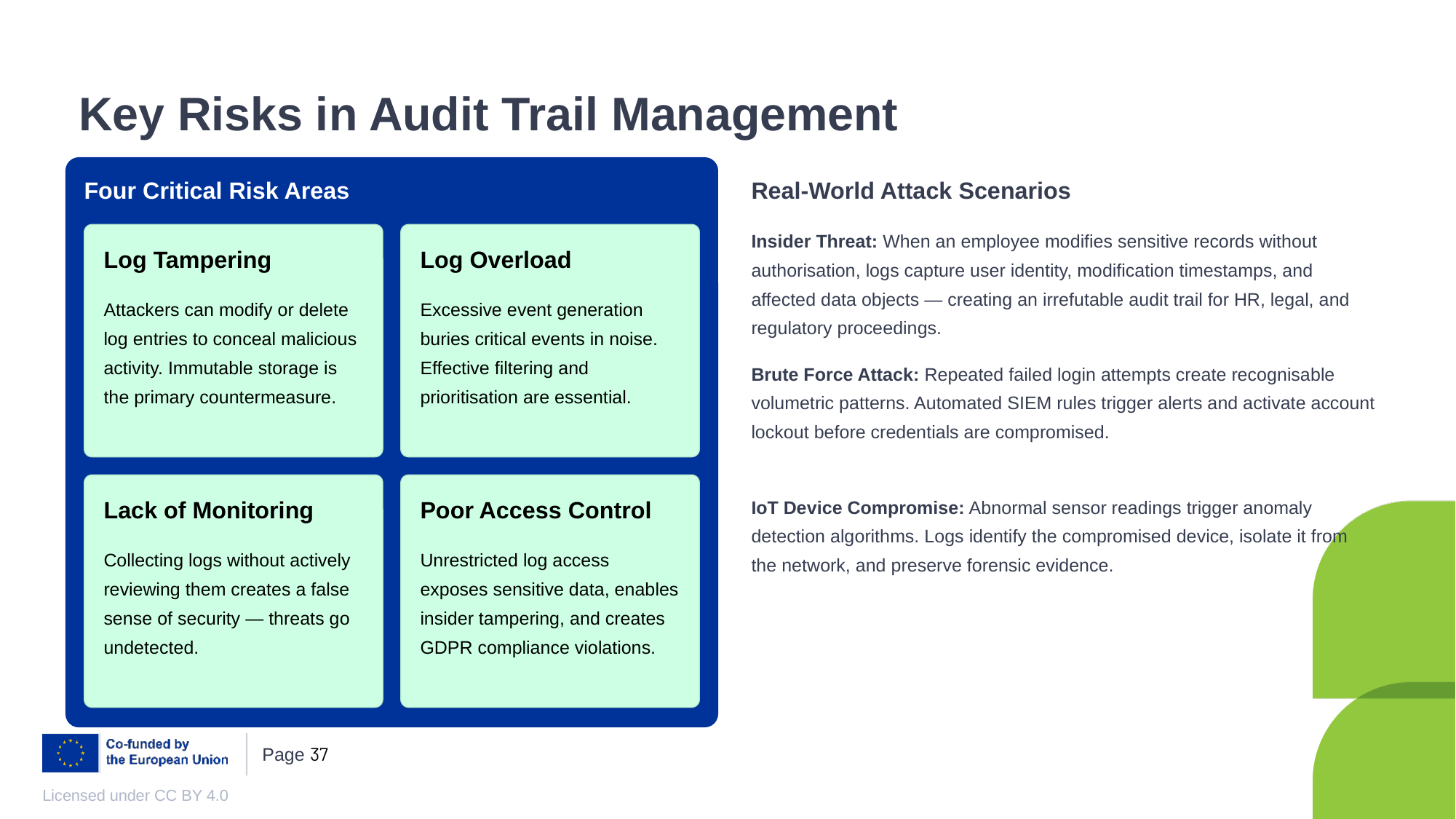

Key Risks in Audit Trail Management

Four Critical Risk Areas
Real-World Attack Scenarios
Insider Threat: When an employee modifies sensitive records without authorisation, logs capture user identity, modification timestamps, and affected data objects — creating an irrefutable audit trail for HR, legal, and regulatory proceedings.

Log Tampering
Log Overload
Attackers can modify or delete log entries to conceal malicious activity. Immutable storage is the primary countermeasure.
Excessive event generation buries critical events in noise. Effective filtering and prioritisation are essential.
Brute Force Attack: Repeated failed login attempts create recognisable volumetric patterns. Automated SIEM rules trigger alerts and activate account lockout before credentials are compromised.

IoT Device Compromise: Abnormal sensor readings trigger anomaly detection algorithms. Logs identify the compromised device, isolate it from the network, and preserve forensic evidence.
Lack of Monitoring
Poor Access Control
Collecting logs without actively reviewing them creates a false sense of security — threats go undetected.
Unrestricted log access exposes sensitive data, enables insider tampering, and creates GDPR compliance violations.